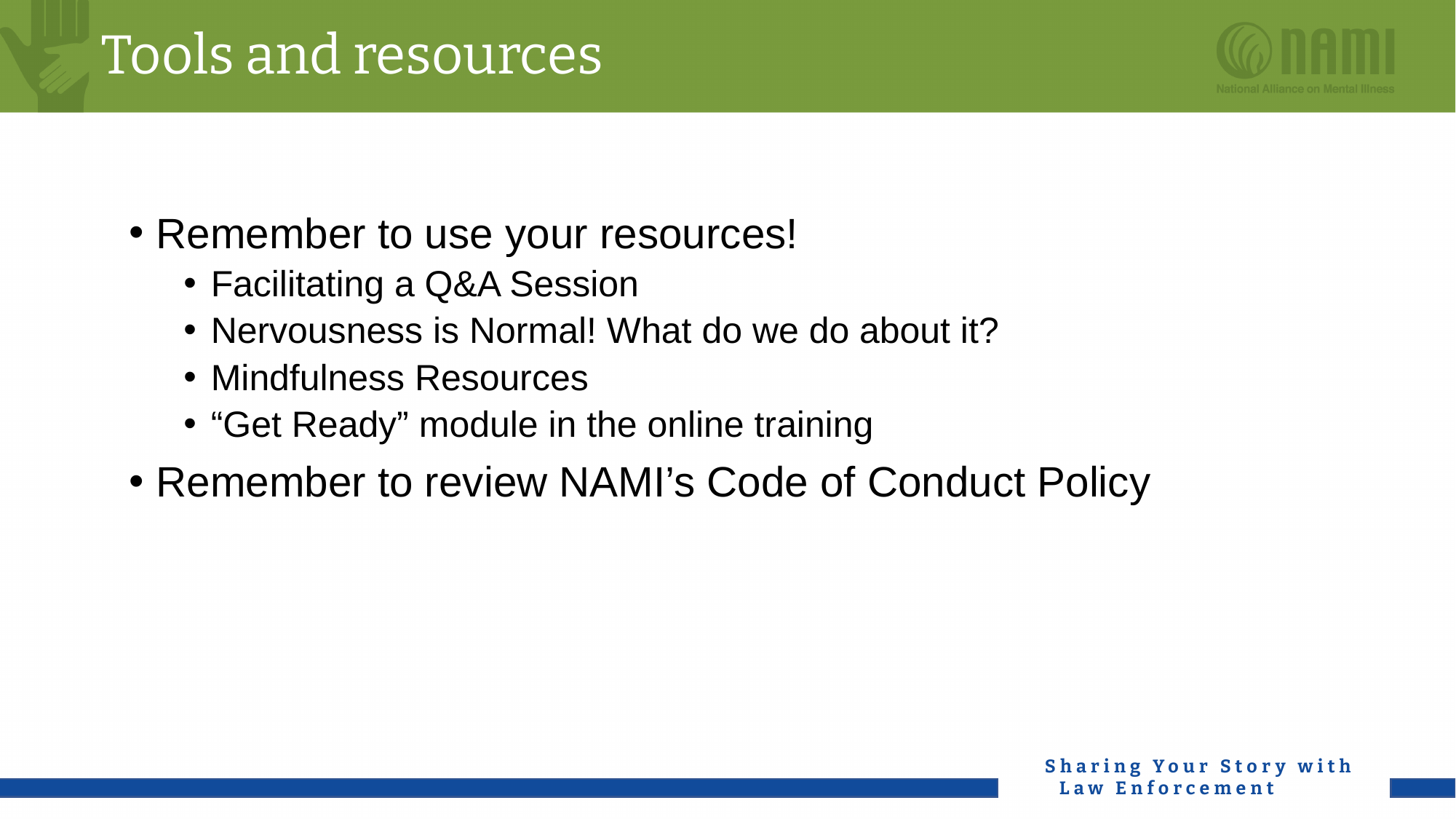

# Tools and resources
Remember to use your resources!
Facilitating a Q&A Session
Nervousness is Normal! What do we do about it?
Mindfulness Resources
“Get Ready” module in the online training
Remember to review NAMI’s Code of Conduct Policy

Sharing Your Story with
Law Enforcement